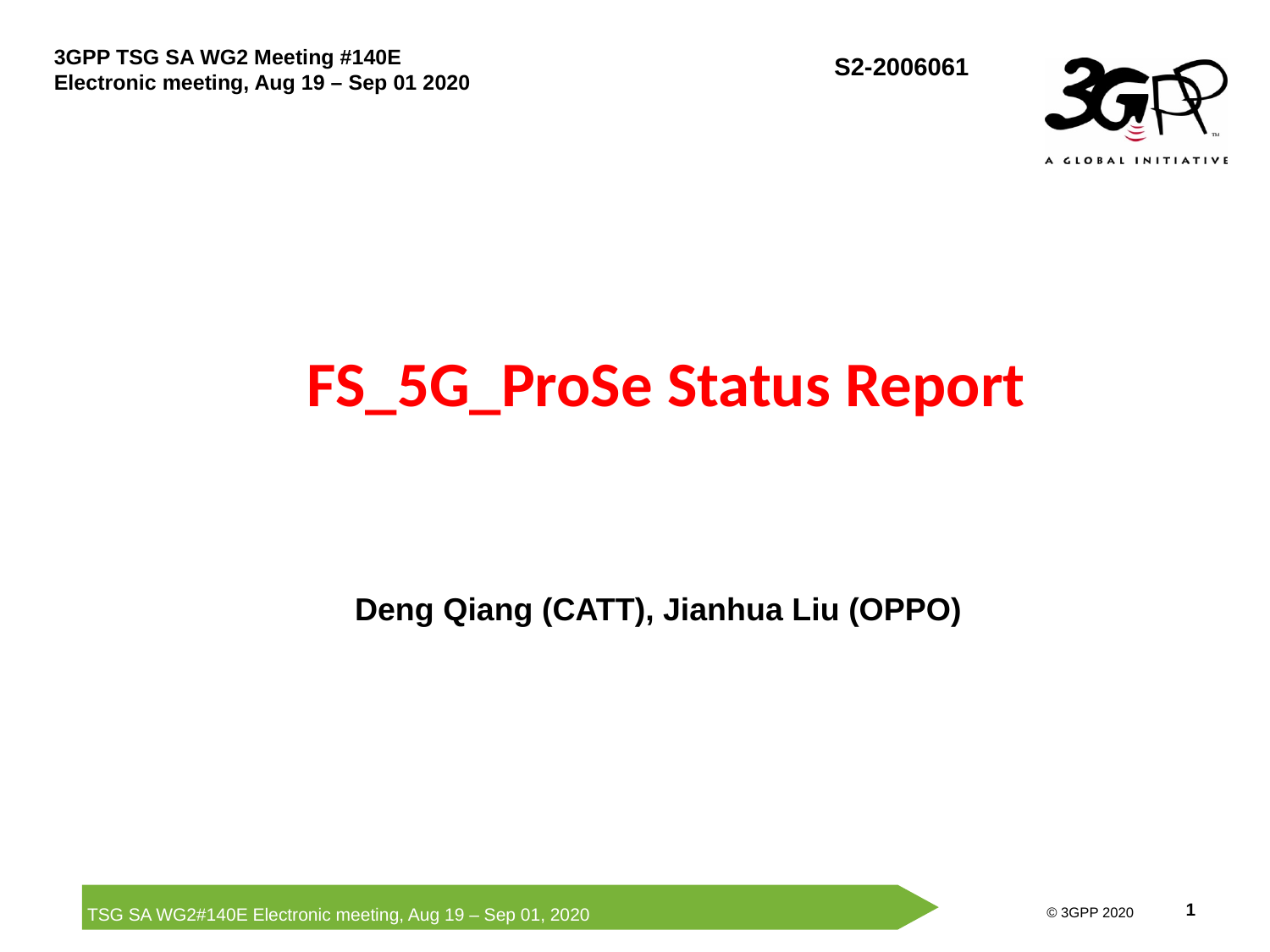

3GPP TSG SA WG2 Meeting #140E
Electronic meeting, Aug 19 – Sep 01 2020
# FS_5G_ProSe Status Report
Deng Qiang (CATT), Jianhua Liu (OPPO)